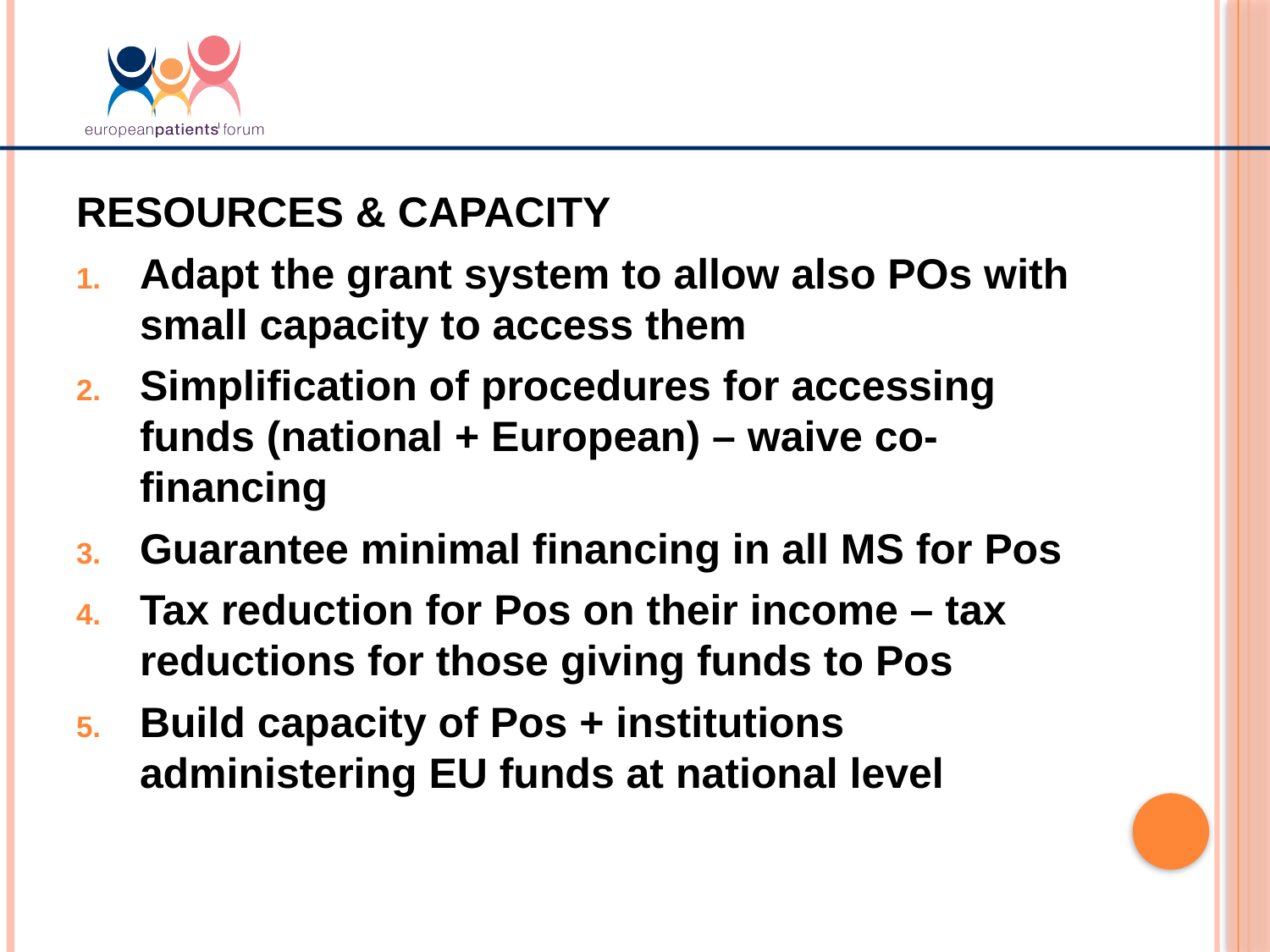

#
RESOURCES & CAPACITY
Adapt the grant system to allow also POs with small capacity to access them
Simplification of procedures for accessing funds (national + European) – waive co-financing
Guarantee minimal financing in all MS for Pos
Tax reduction for Pos on their income – tax reductions for those giving funds to Pos
Build capacity of Pos + institutions administering EU funds at national level